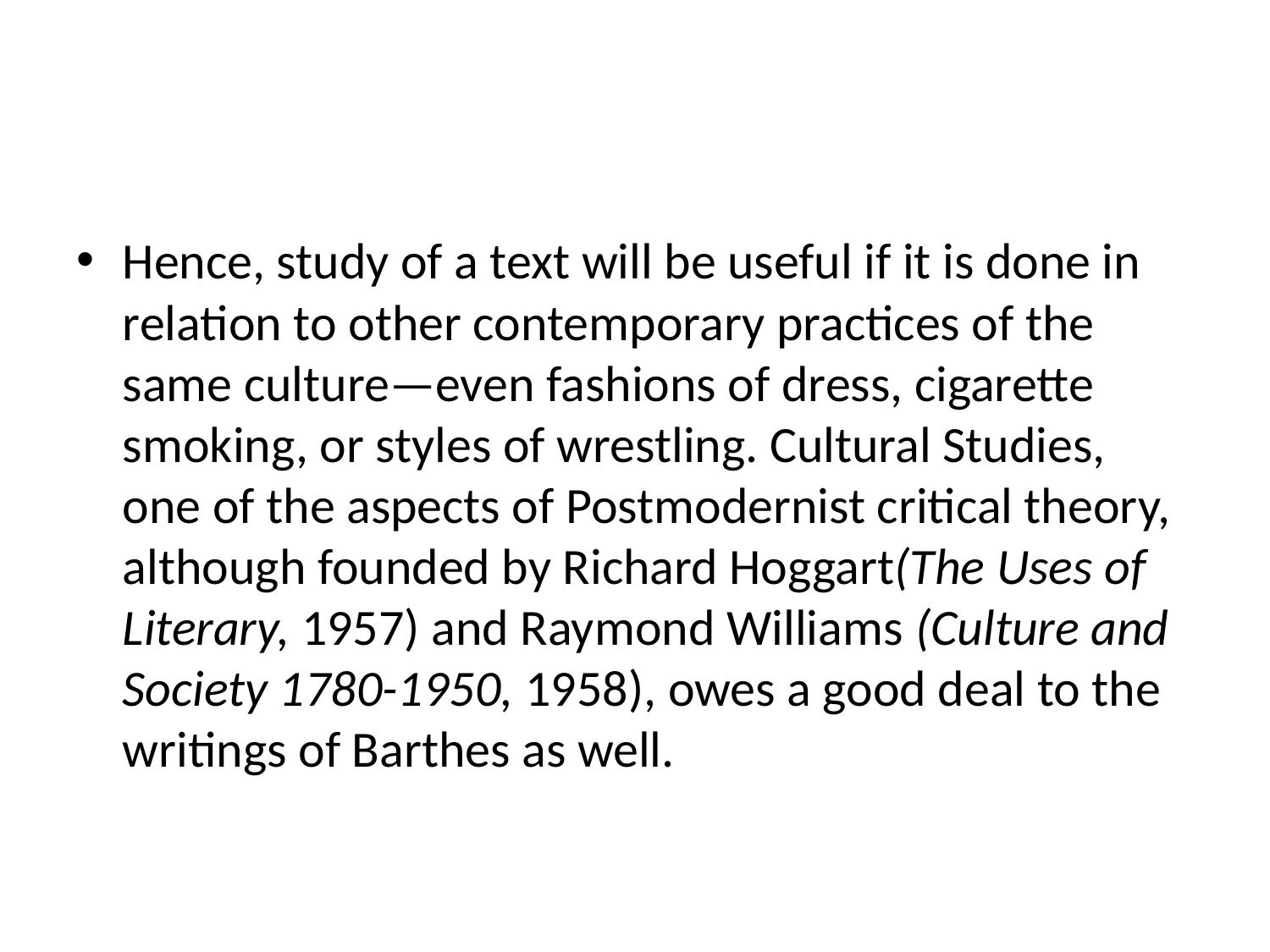

#
Hence, study of a text will be useful if it is done in relation to other contemporary practices of the same culture—even fashions of dress, cigarette smoking, or styles of wrestling. Cultural Studies, one of the aspects of Postmodernist critical theory, although founded by Richard Hoggart(The Uses of Literary, 1957) and Raymond Williams (Culture and Society 1780-1950, 1958), owes a good deal to the writings of Barthes as well.